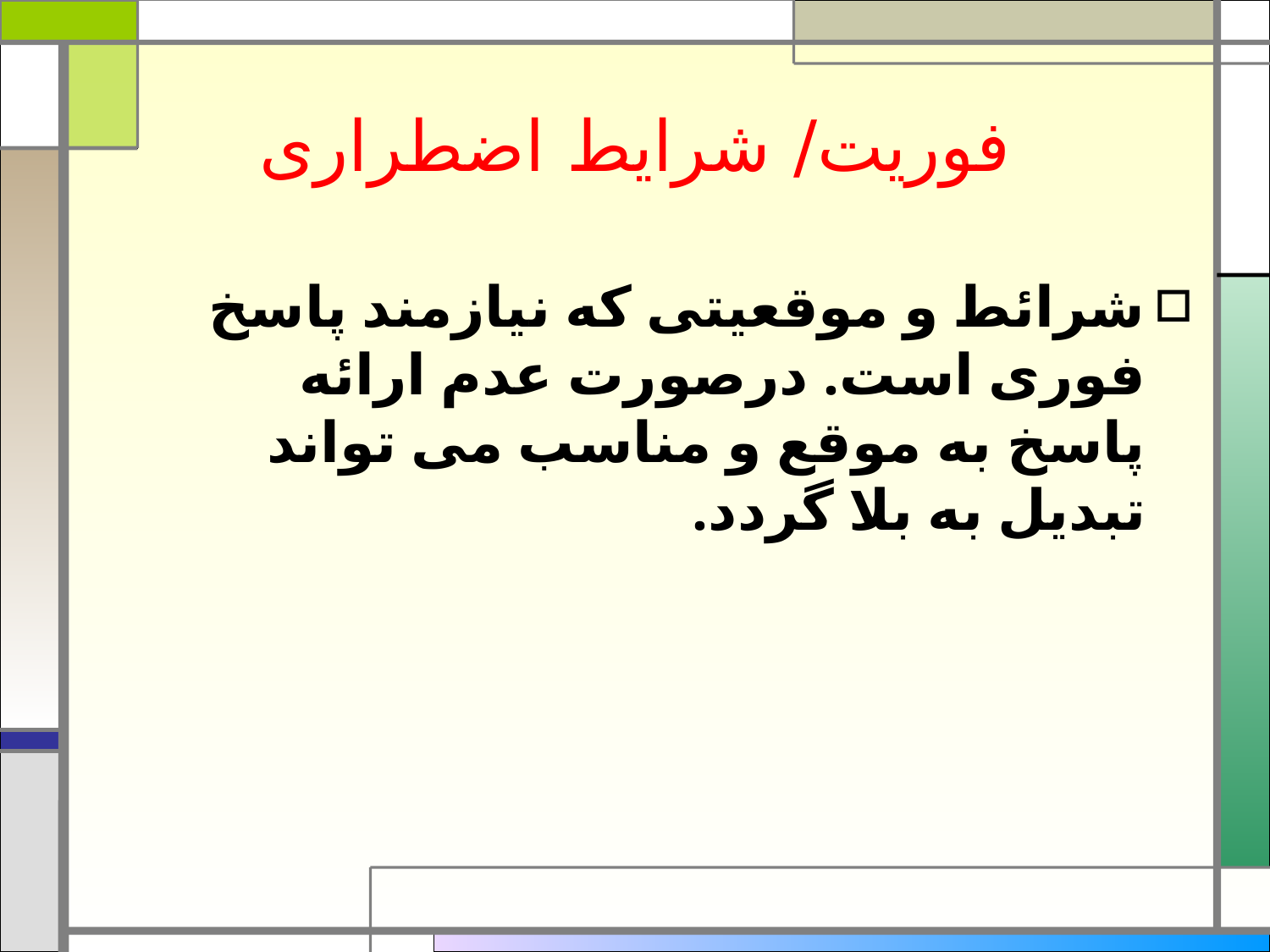

# فوریت/ شرایط اضطراری
شرائط و موقعیتی که نیازمند پاسخ فوری است. درصورت عدم ارائه پاسخ به موقع و مناسب می تواند تبدیل به بلا گردد.